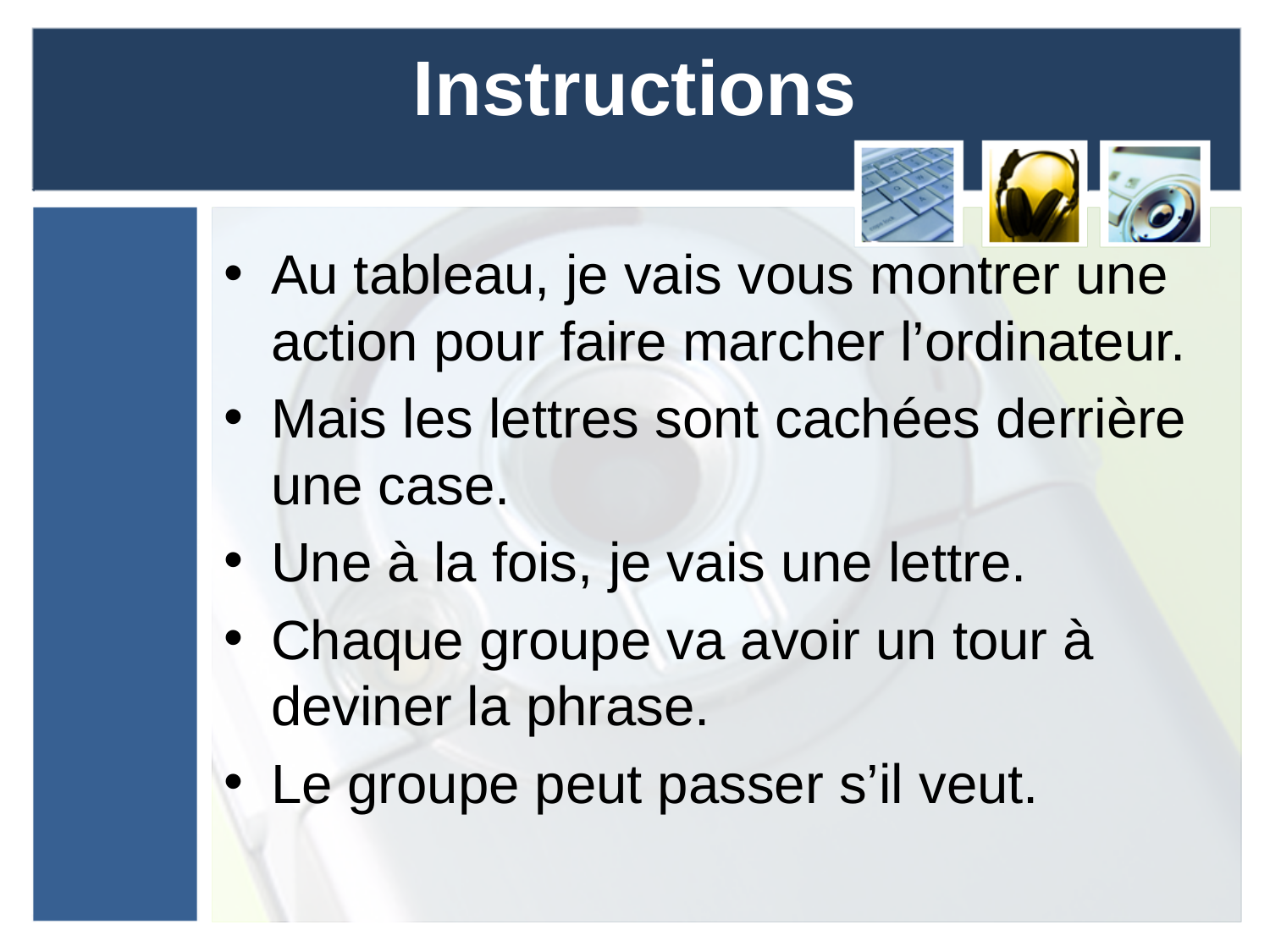

# Instructions
Au tableau, je vais vous montrer une action pour faire marcher l’ordinateur.
Mais les lettres sont cachées derrière une case.
Une à la fois, je vais une lettre.
Chaque groupe va avoir un tour à deviner la phrase.
Le groupe peut passer s’il veut.